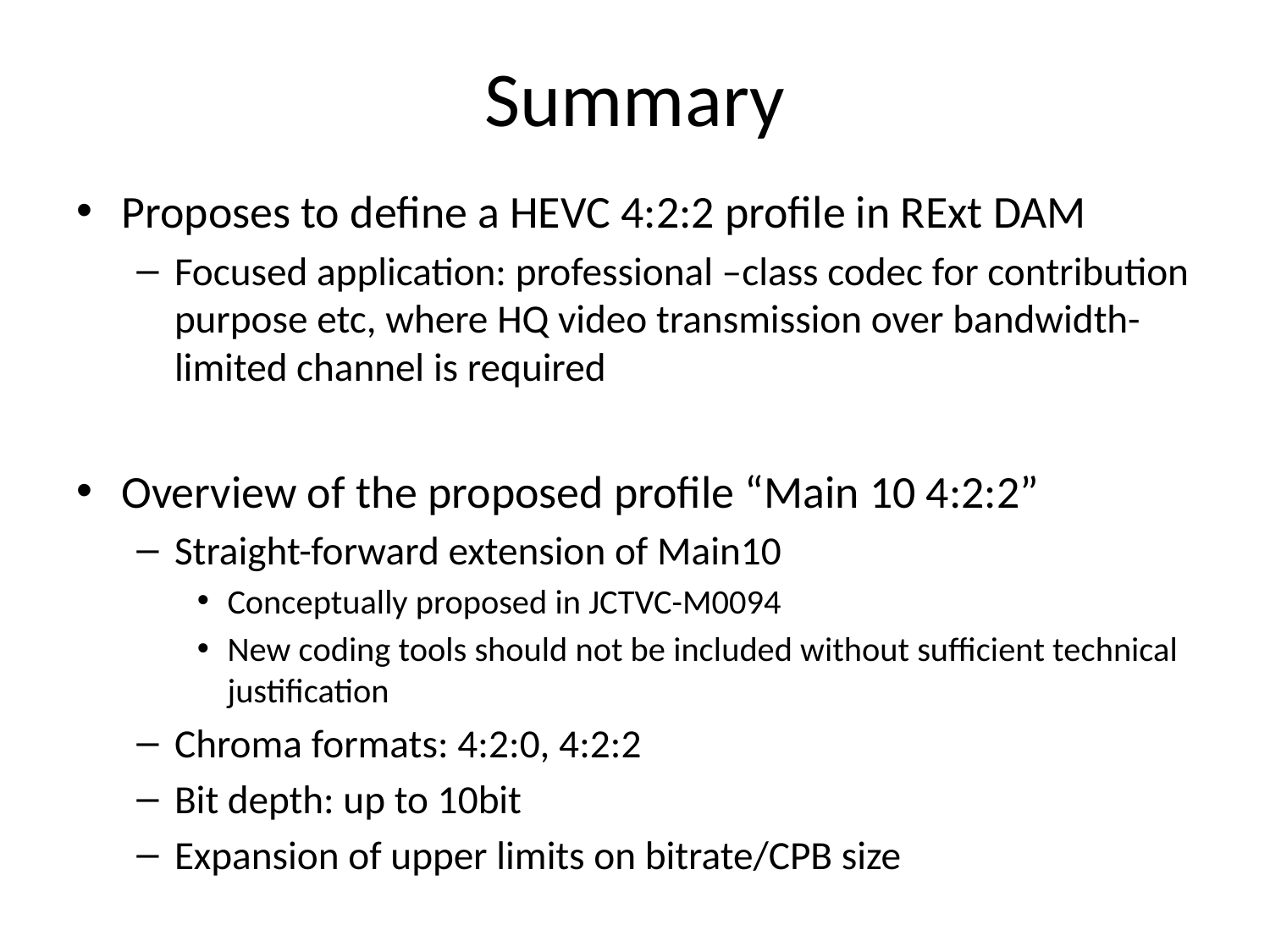

# Summary
Proposes to define a HEVC 4:2:2 profile in RExt DAM
Focused application: professional –class codec for contribution purpose etc, where HQ video transmission over bandwidth-limited channel is required

Overview of the proposed profile “Main 10 4:2:2”
Straight-forward extension of Main10
Conceptually proposed in JCTVC-M0094
New coding tools should not be included without sufficient technical justification
Chroma formats: 4:2:0, 4:2:2
Bit depth: up to 10bit
Expansion of upper limits on bitrate/CPB size